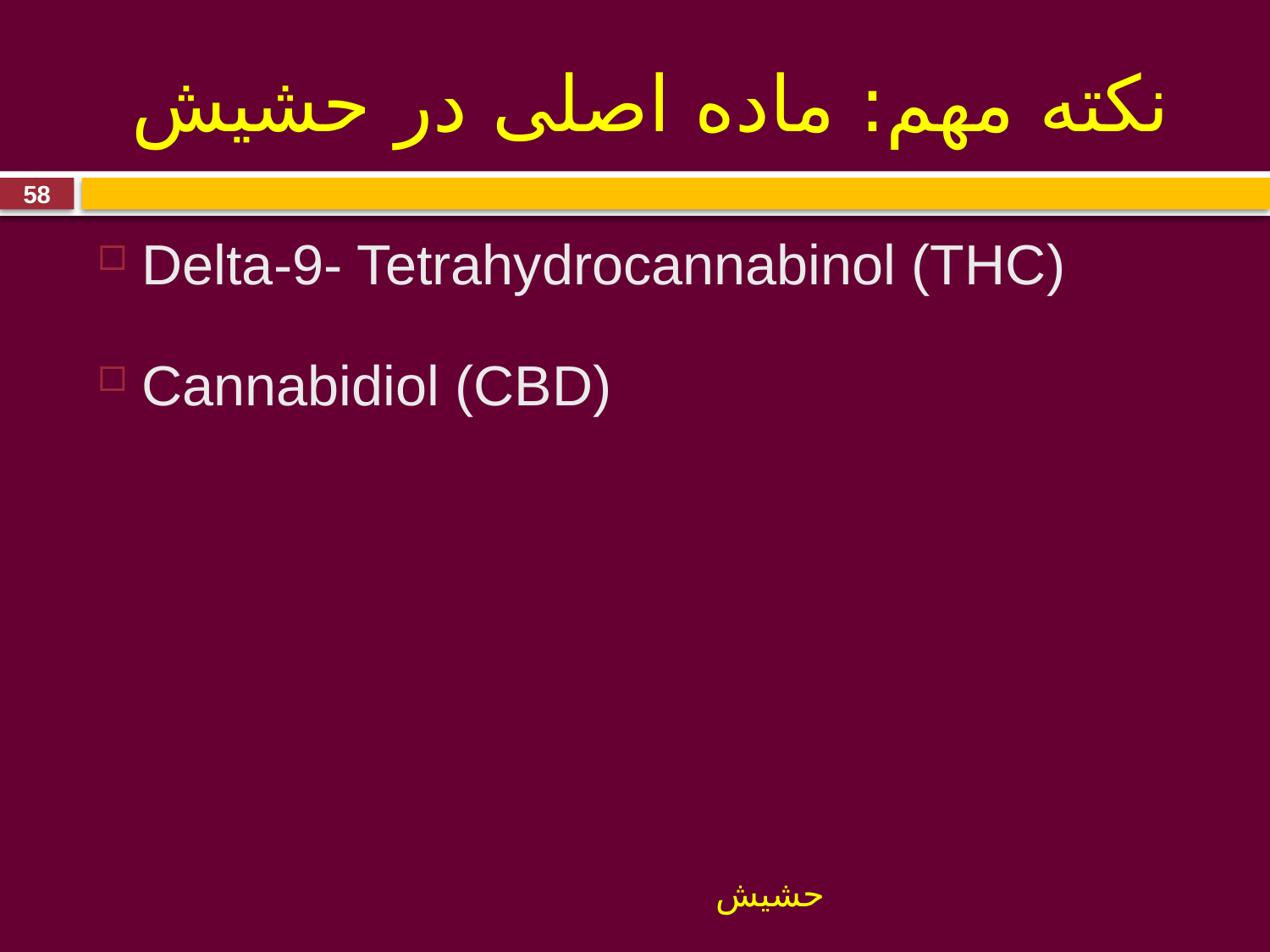

# نکته مهم: ماده اصلی در حشیش
58
Delta-9- Tetrahydrocannabinol (THC)
Cannabidiol (CBD)

حشیش